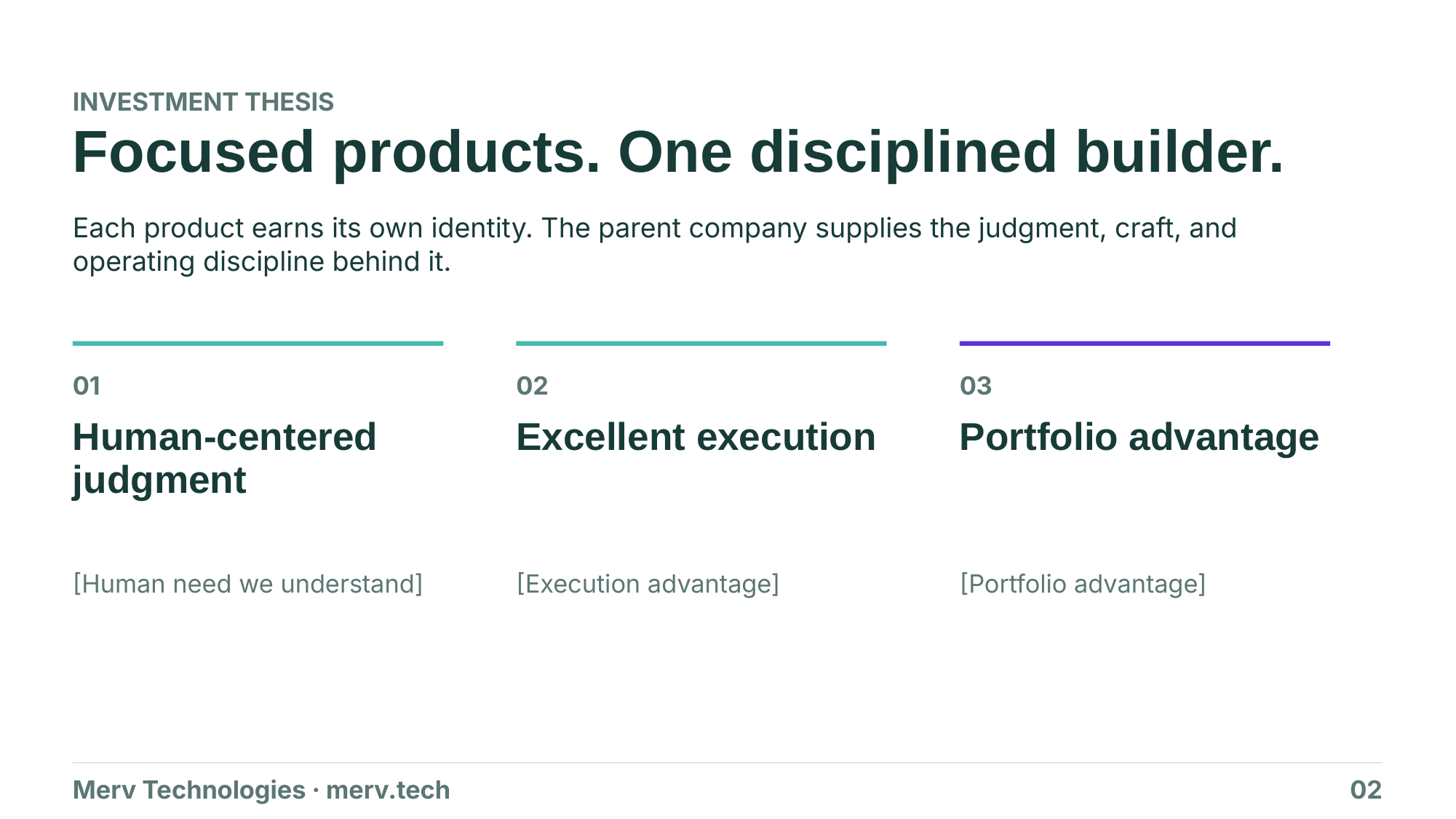

INVESTMENT THESIS
Focused products. One disciplined builder.
Each product earns its own identity. The parent company supplies the judgment, craft, and operating discipline behind it.

01
02
03
Human-centered judgment
Excellent execution
Portfolio advantage
[Human need we understand]
[Execution advantage]
[Portfolio advantage]

Merv Technologies · merv.tech
02